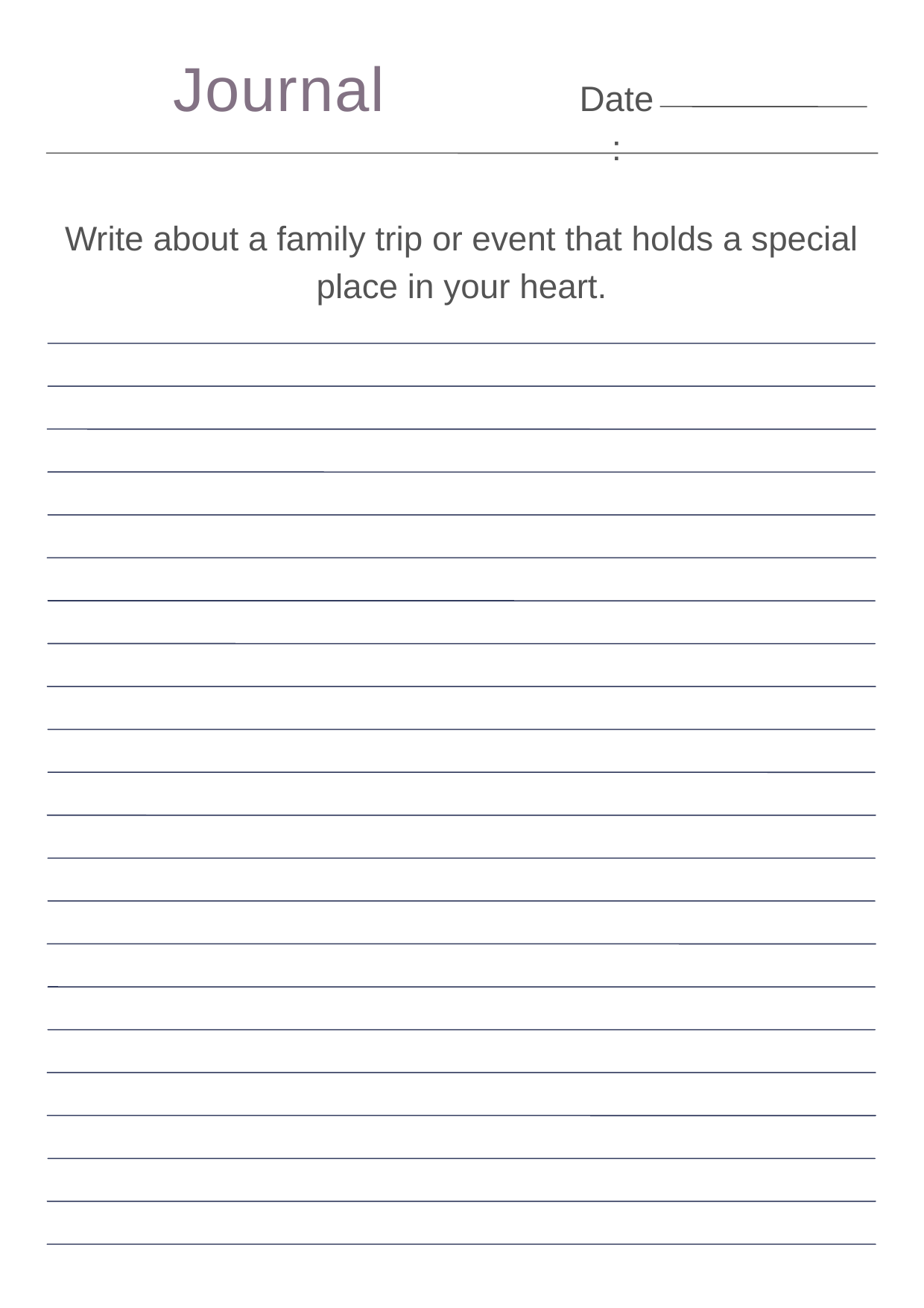

Journal
Date:

Write about a family trip or event that holds a special place in your heart.